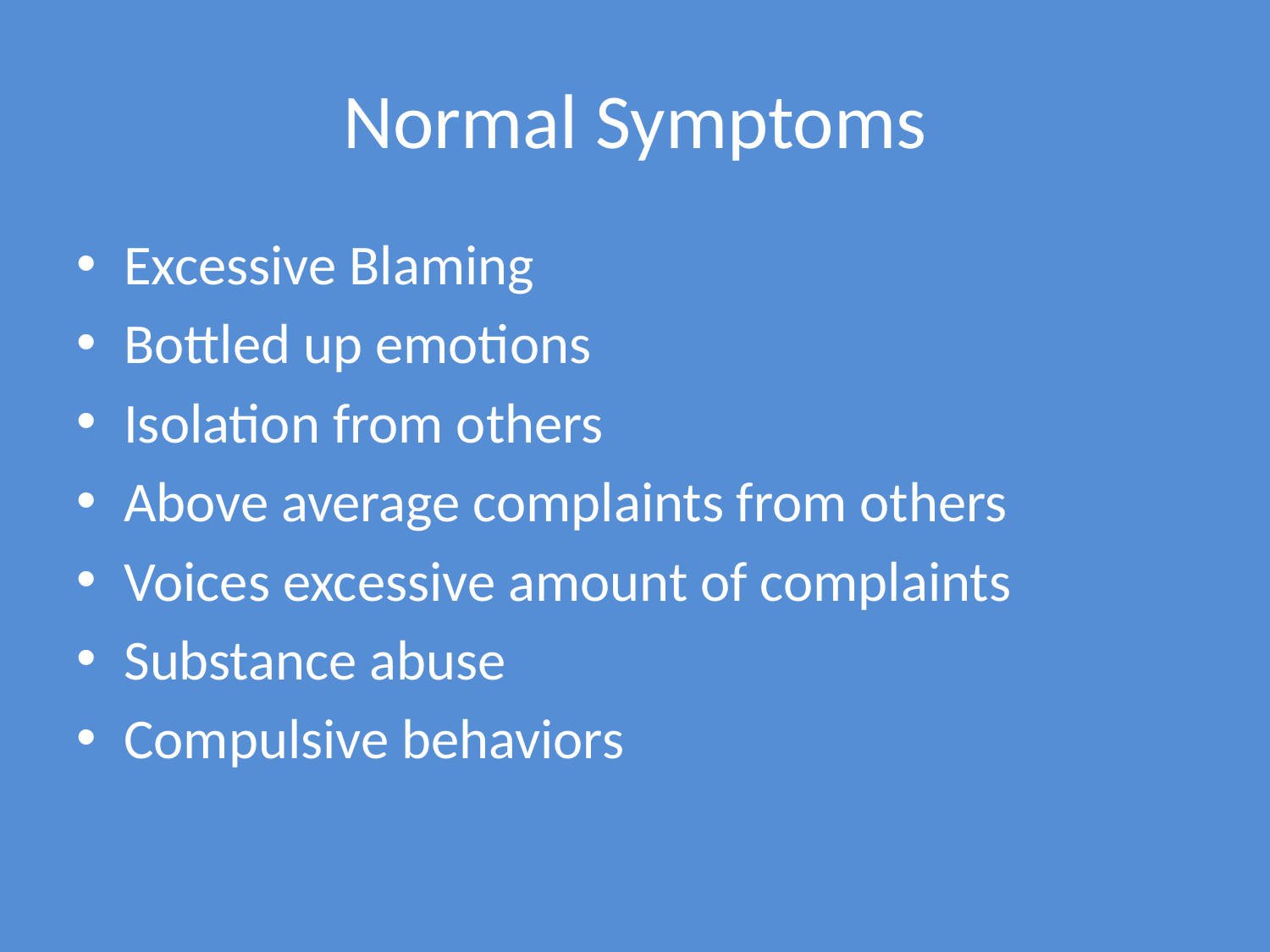

# Normal Symptoms
Excessive Blaming
Bottled up emotions
Isolation from others
Above average complaints from others
Voices excessive amount of complaints
Substance abuse
Compulsive behaviors